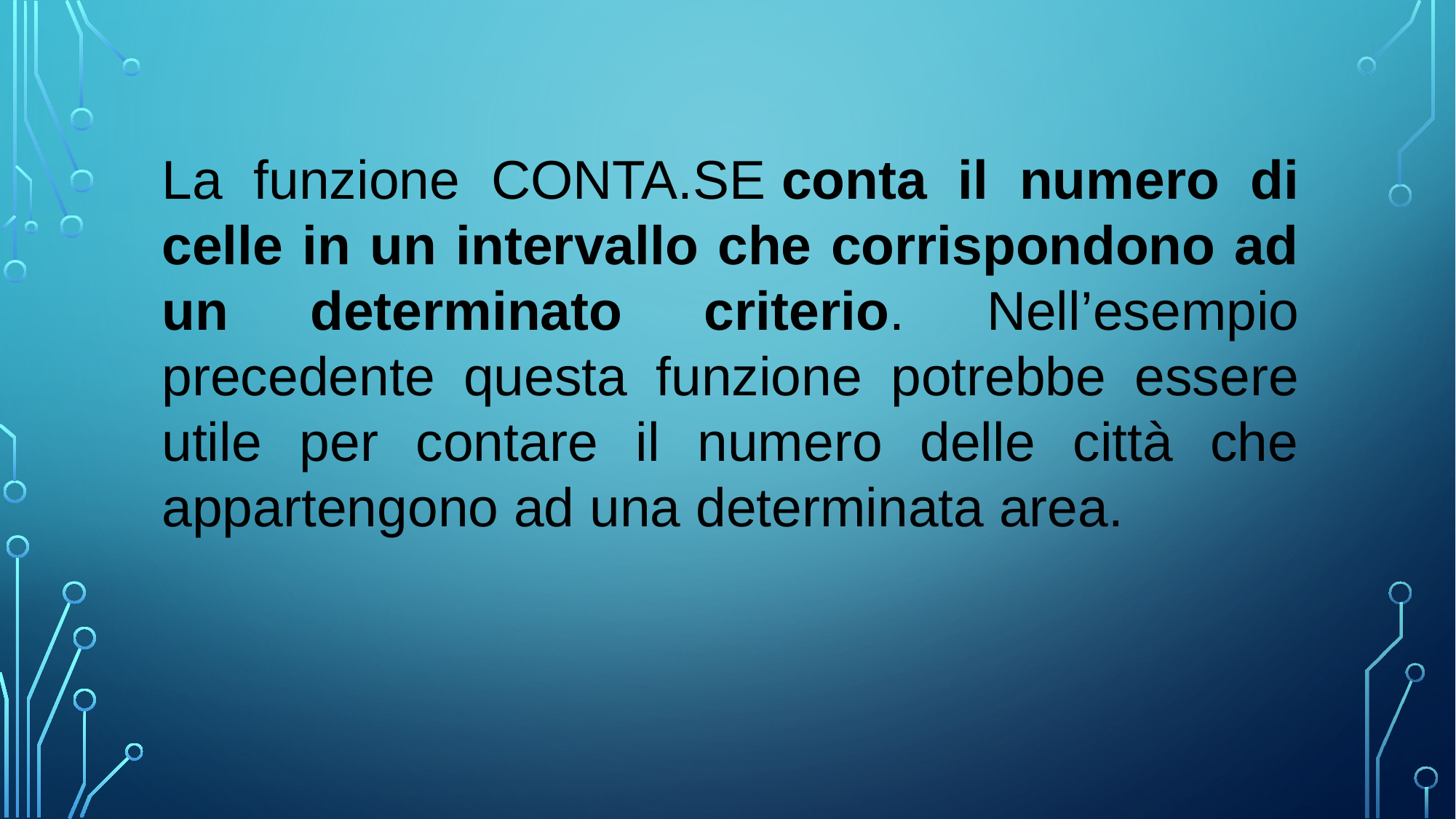

La funzione CONTA.SE conta il numero di celle in un intervallo che corrispondono ad un determinato criterio. Nell’esempio precedente questa funzione potrebbe essere utile per contare il numero delle città che appartengono ad una determinata area.